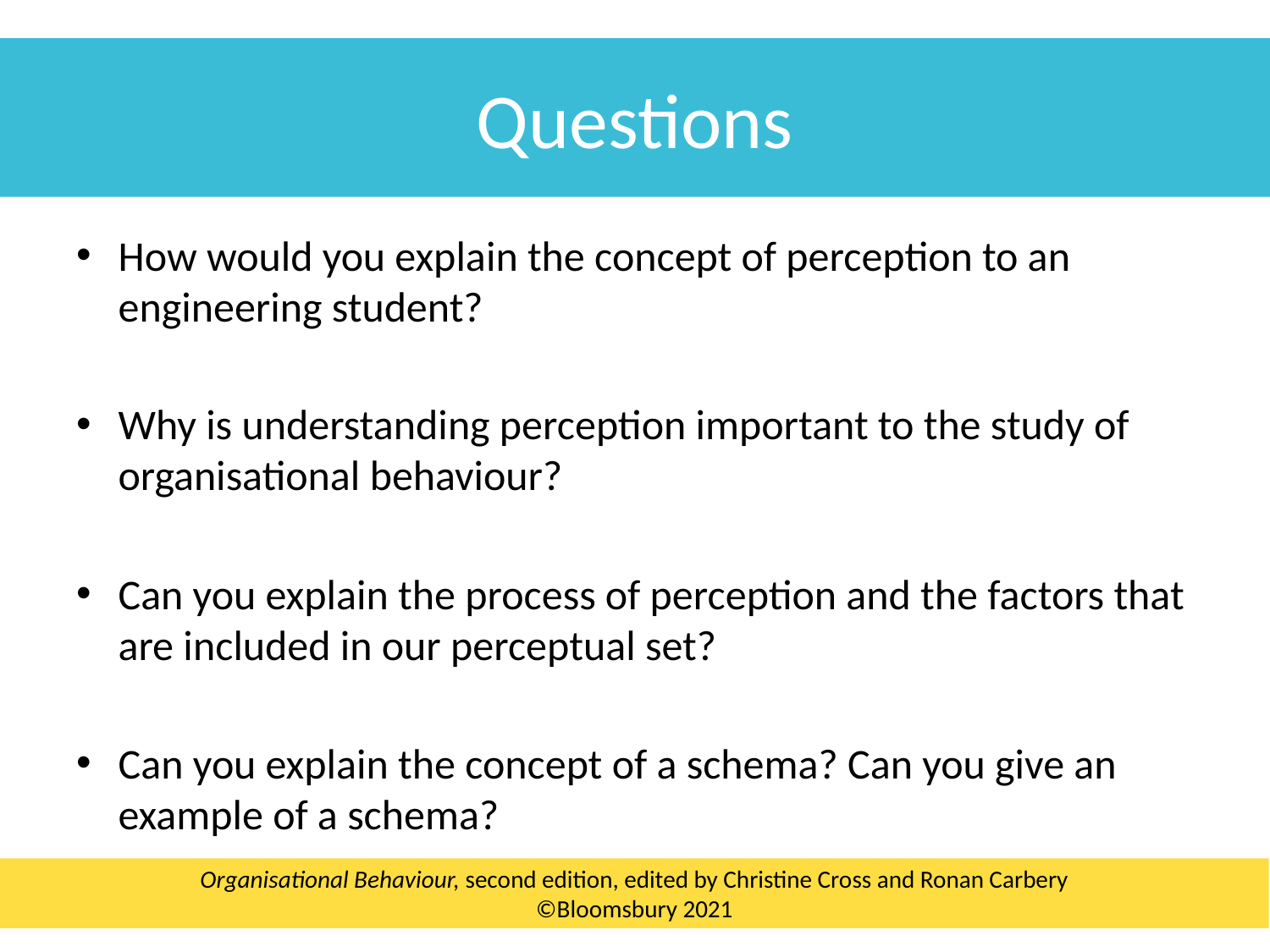

Questions
How would you explain the concept of perception to an engineering student?

Why is understanding perception important to the study of organisational behaviour?

Can you explain the process of perception and the factors that are included in our perceptual set?

Can you explain the concept of a schema? Can you give an example of a schema?